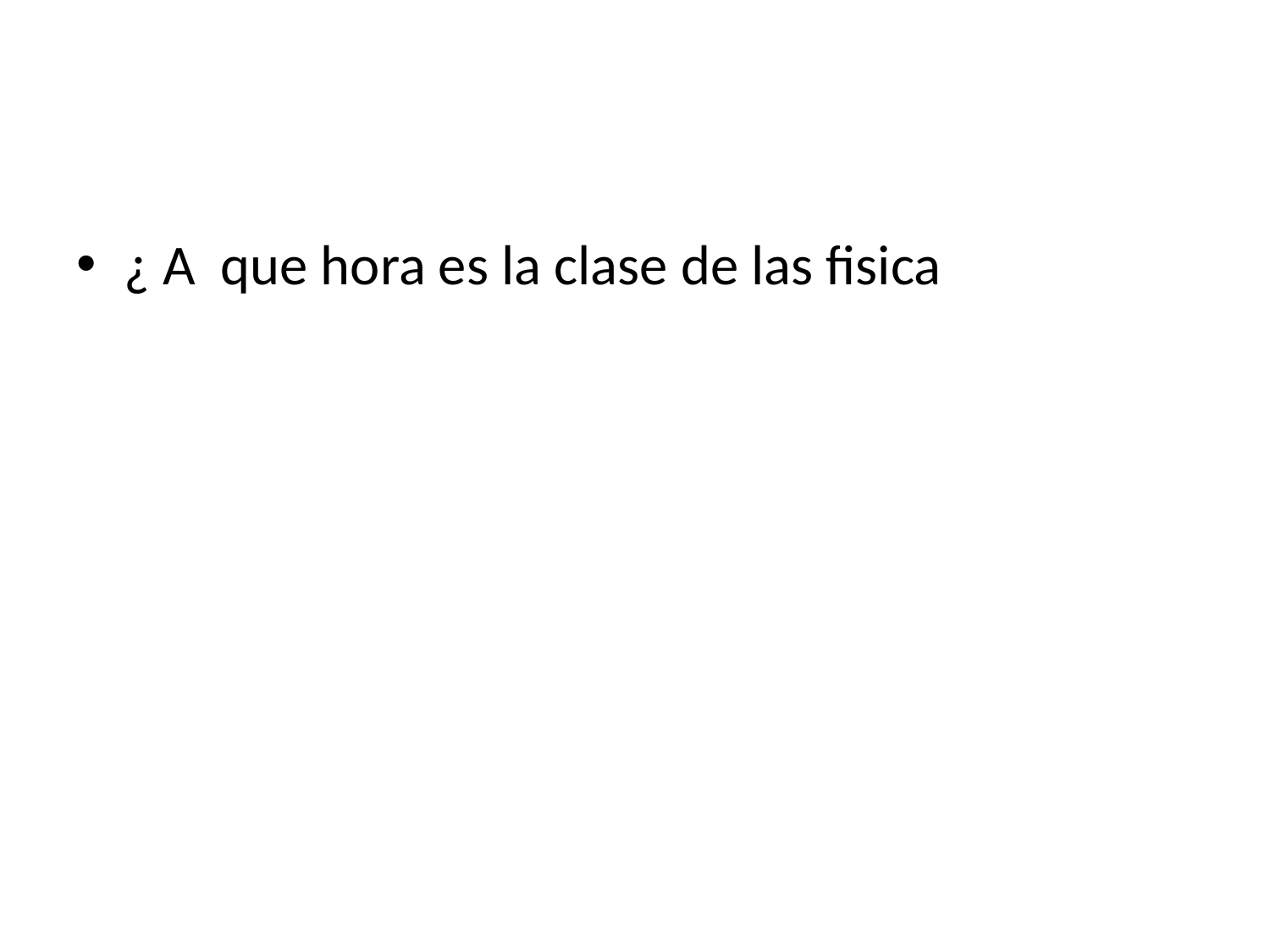

#
¿ A  que hora es la clase de las fisica